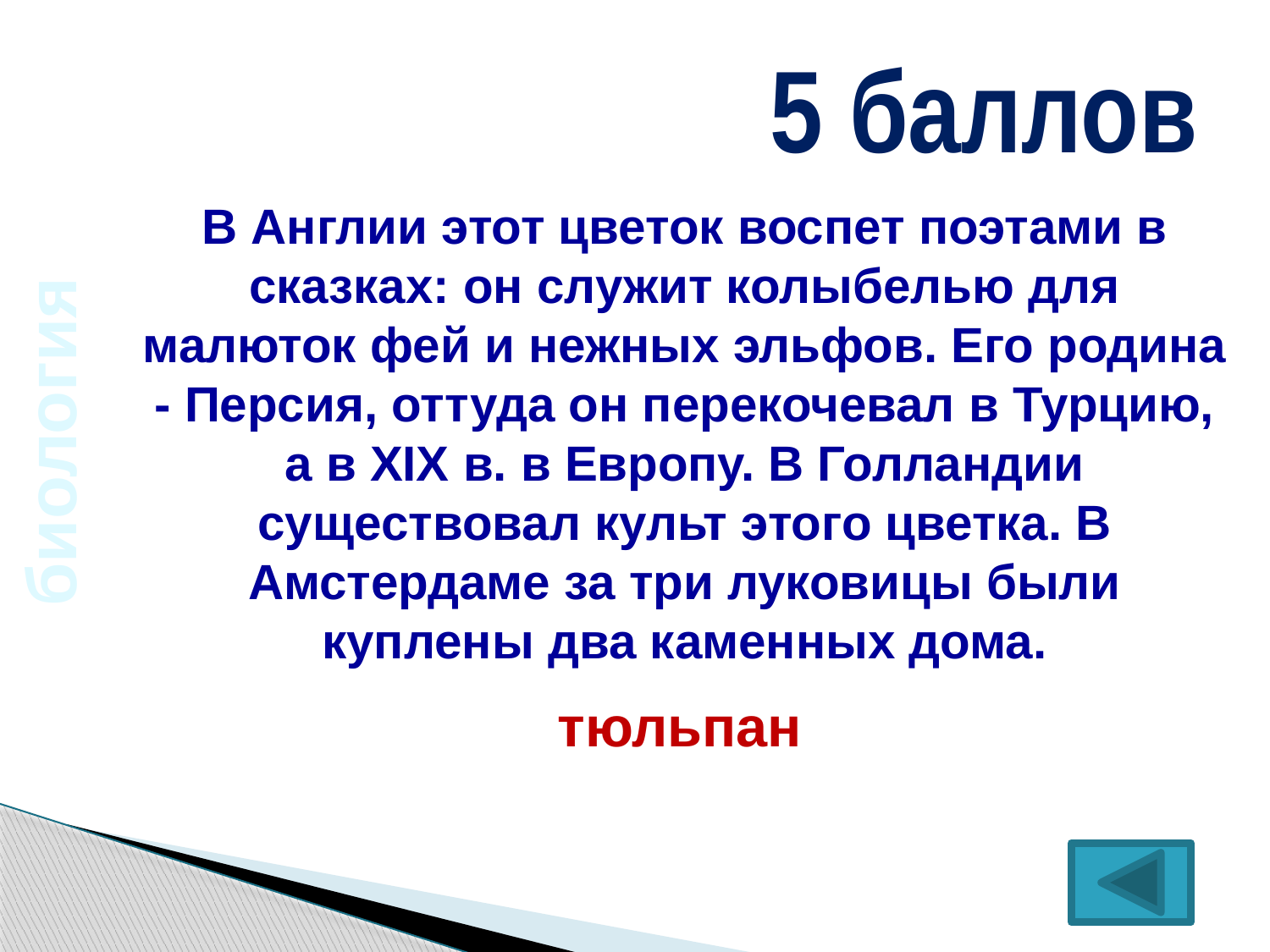

5 баллов
В Англии этот цветок воспет поэтами в сказках: он служит колыбелью для малюток фей и нежных эльфов. Его родина - Персия, оттуда он перекочевал в Турцию, а в XIX в. в Европу. В Голландии существовал культ этого цветка. В Амстердаме за три луковицы были куплены два каменных дома.
биология
тюльпан